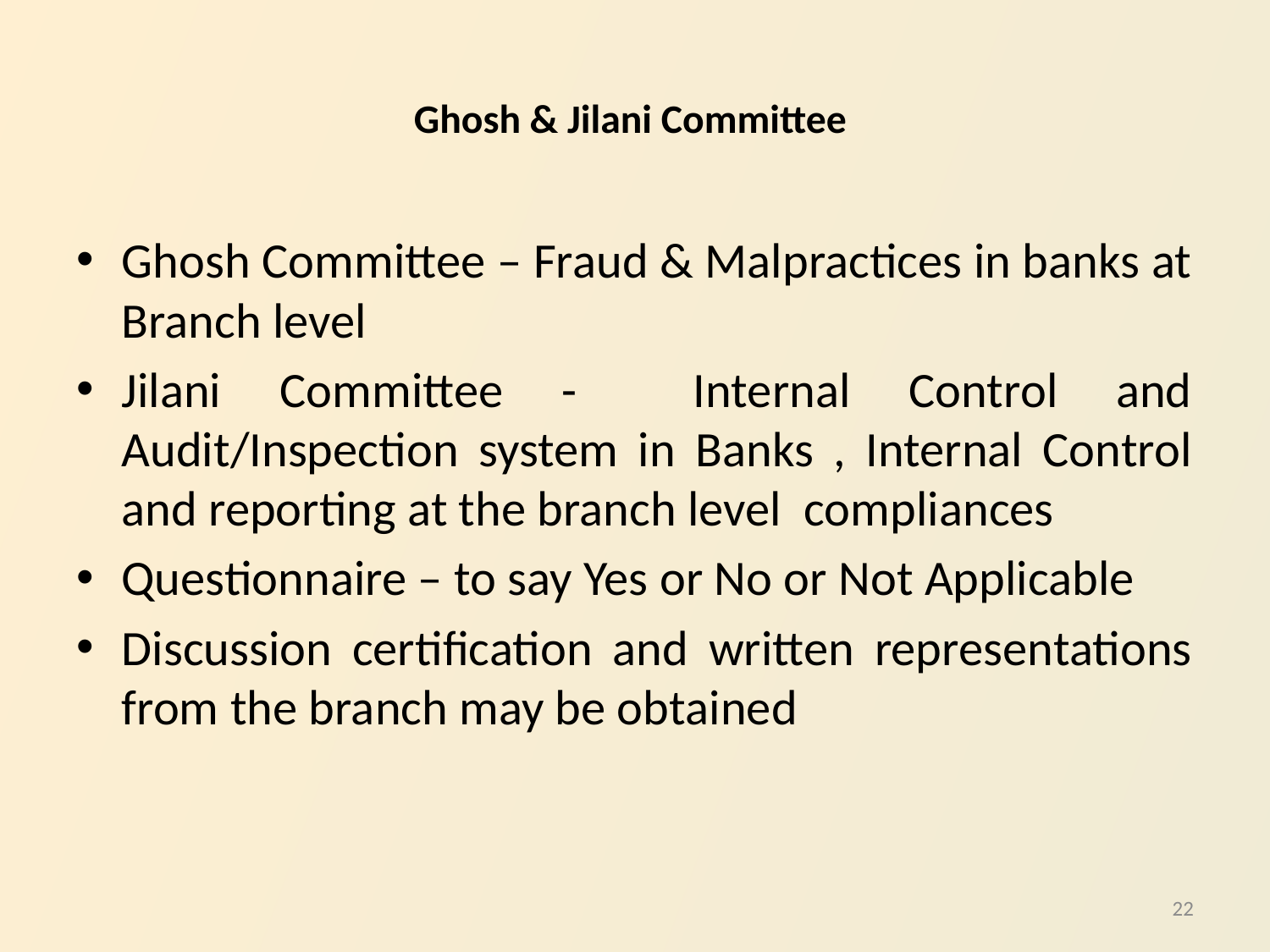

# Ghosh & Jilani Committee
Ghosh Committee – Fraud & Malpractices in banks at Branch level
Jilani Committee -  Internal Control and Audit/Inspection system in Banks , Internal Control and reporting at the branch level  compliances
Questionnaire – to say Yes or No or Not Applicable
Discussion certification and written representations from the branch may be obtained

22